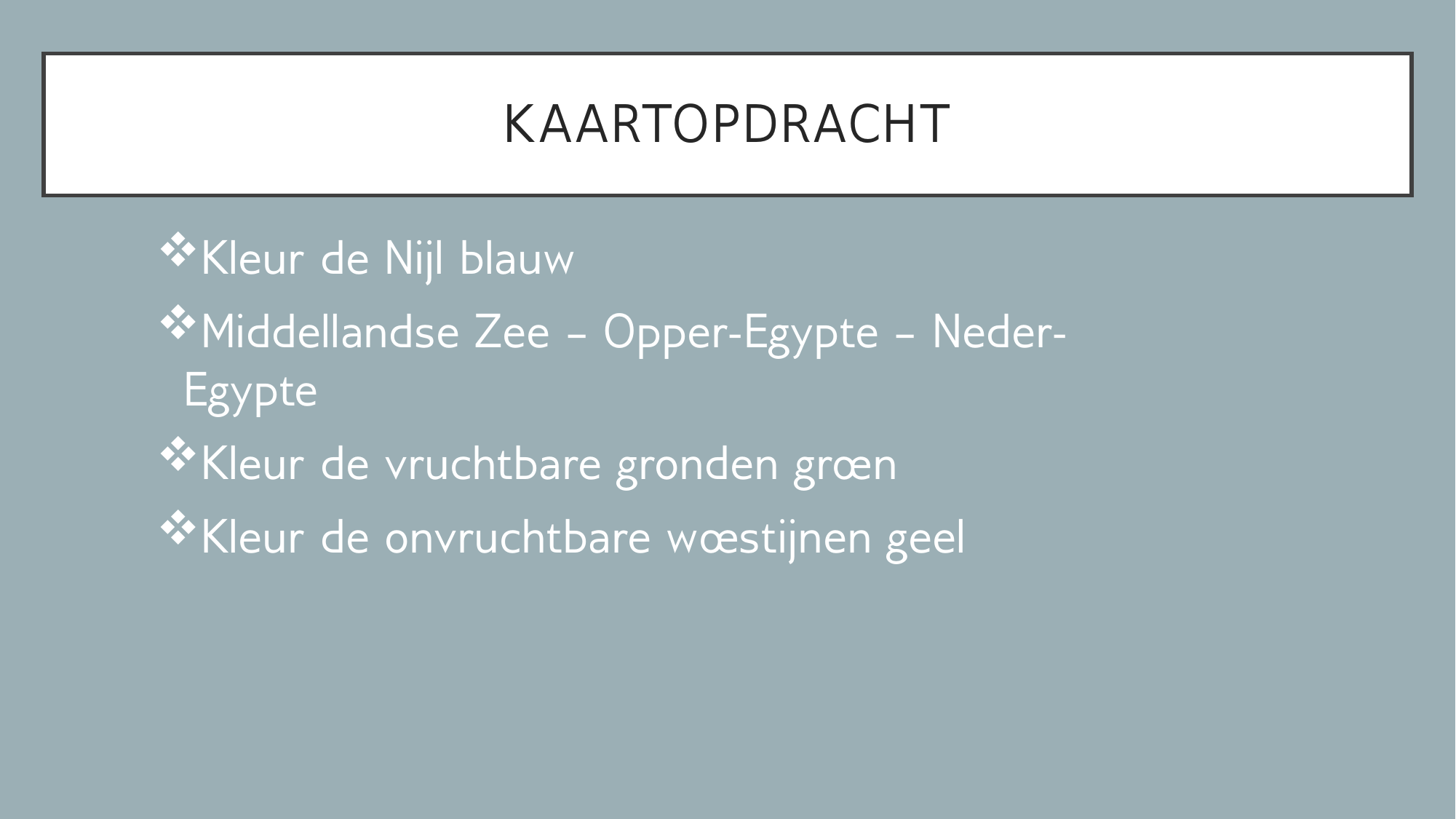

# Kaartopdracht
Kleur de Nijl blauw
Middellandse Zee – Opper-Egypte – Neder-Egypte
Kleur de vruchtbare gronden groen
Kleur de onvruchtbare woestijnen geel